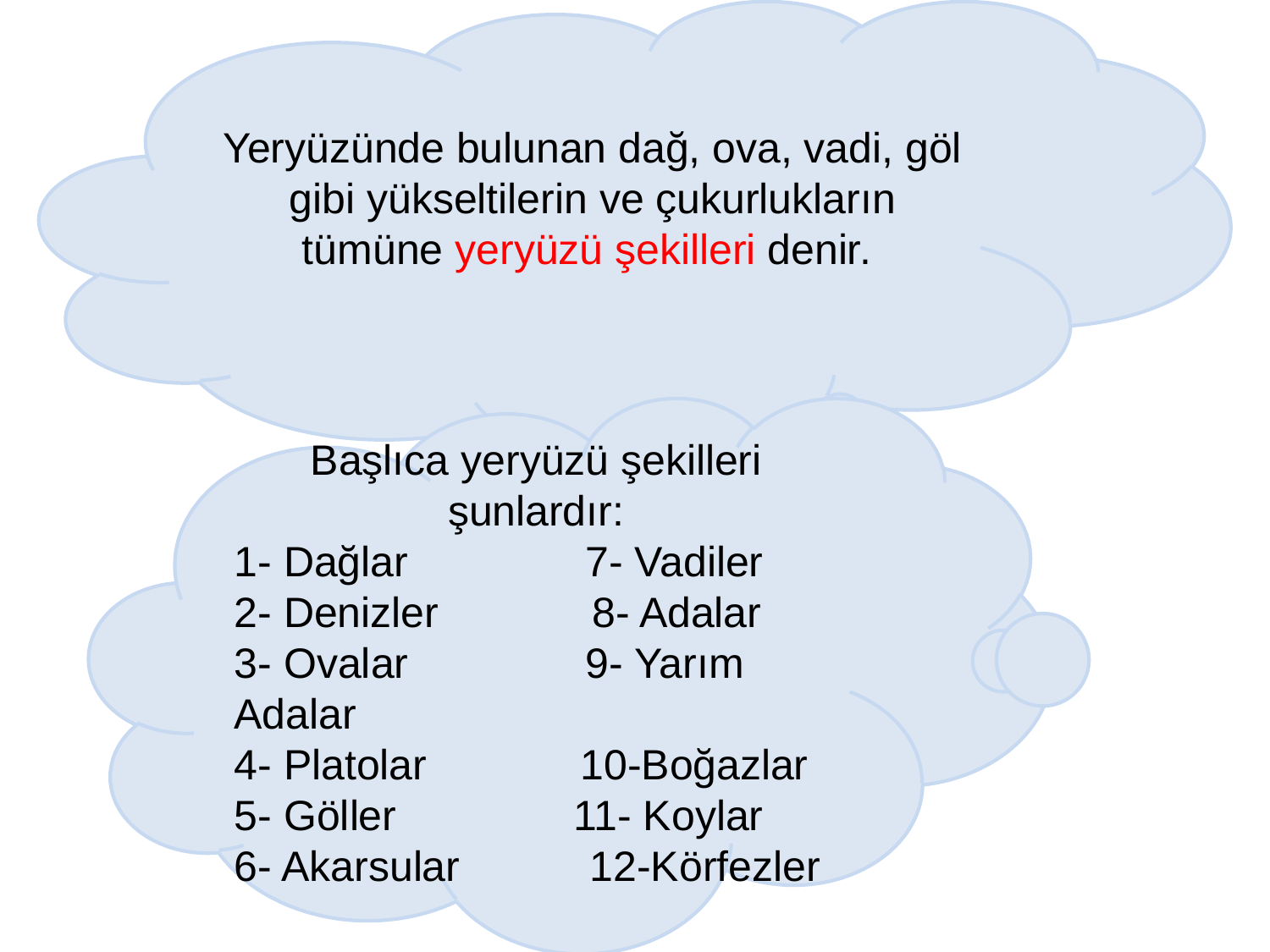

Yeryüzünde bulunan dağ, ova, vadi, göl gibi yükseltilerin ve çukurlukların tümüne yeryüzü şekilleri denir.

Başlıca yeryüzü şekilleri şunlardır:
1- Dağlar               7- Vadiler
2- Denizler             8- Adalar
3- Ovalar               9- Yarım Adalar
4- Platolar             10-Boğazlar
5- Göller               11- Koylar
6- Akarsular           12-Körfezler